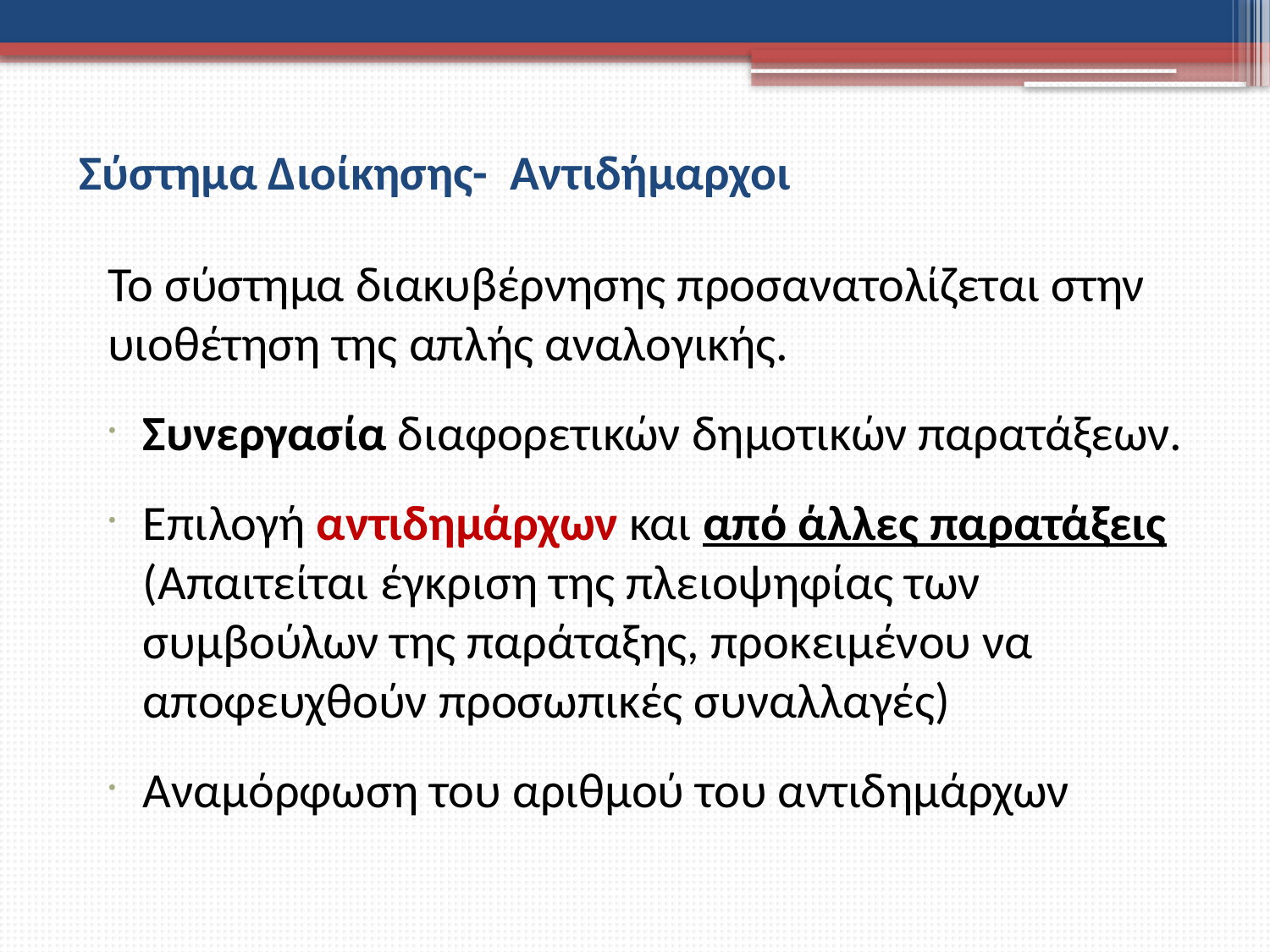

# Σύστημα Διοίκησης-  Αντιδήμαρχοι

Το σύστημα διακυβέρνησης προσανατολίζεται στην υιοθέτηση της απλής αναλογικής.
Συνεργασία διαφορετικών δημοτικών παρατάξεων.
Επιλογή αντιδημάρχων και από άλλες παρατάξεις (Απαιτείται έγκριση της πλειοψηφίας των συμβούλων της παράταξης, προκειμένου να αποφευχθούν προσωπικές συναλλαγές)
Αναμόρφωση του αριθμού του αντιδημάρχων